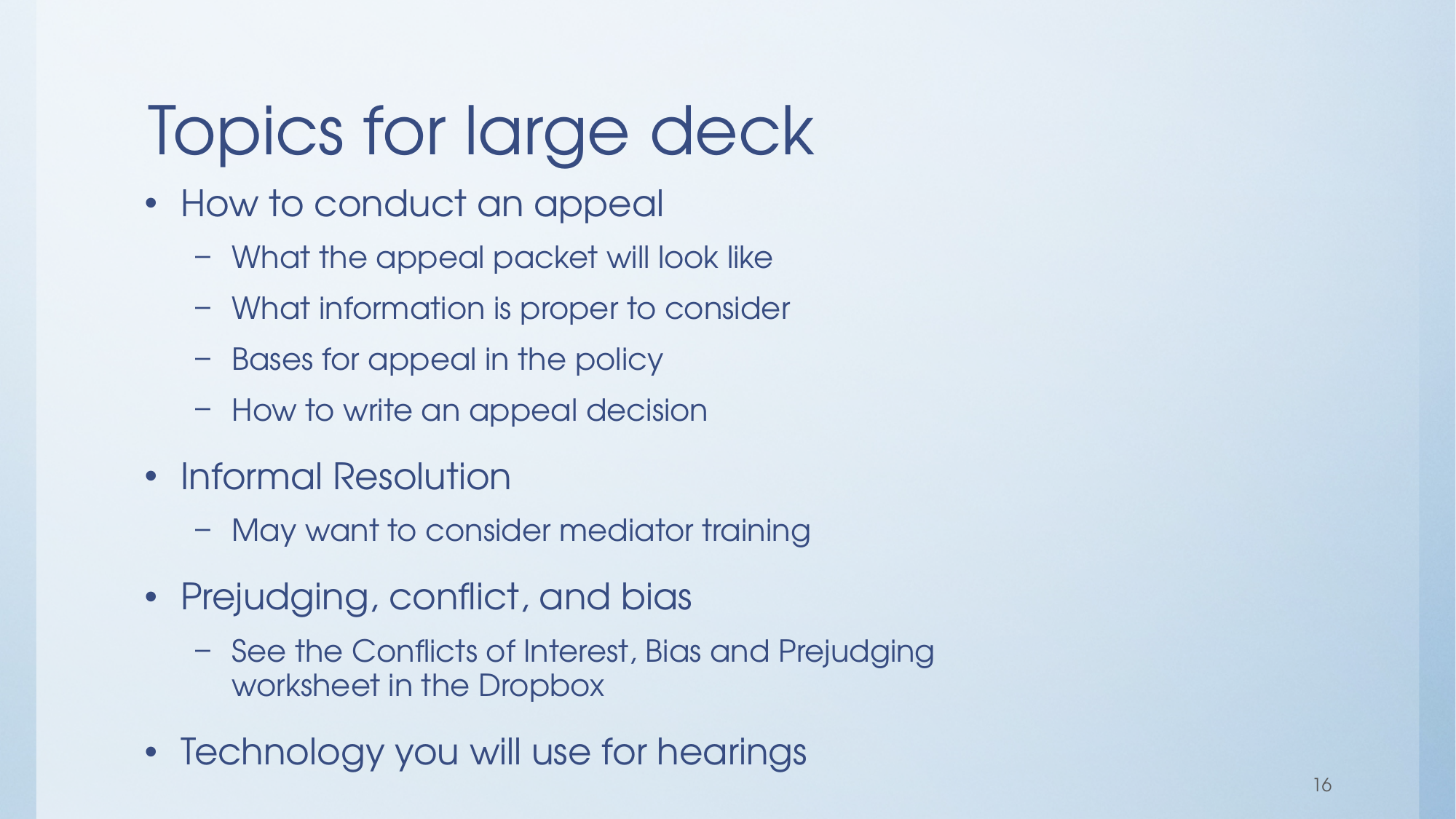

# Topics for large deck
How to conduct an appeal
What the appeal packet will look like
What information is proper to consider
Bases for appeal in the policy
How to write an appeal decision
Informal Resolution
May want to consider mediator training
Prejudging, conflict, and bias
See the Conflicts of Interest, Bias and Prejudging worksheet in the Dropbox
Technology you will use for hearings
16